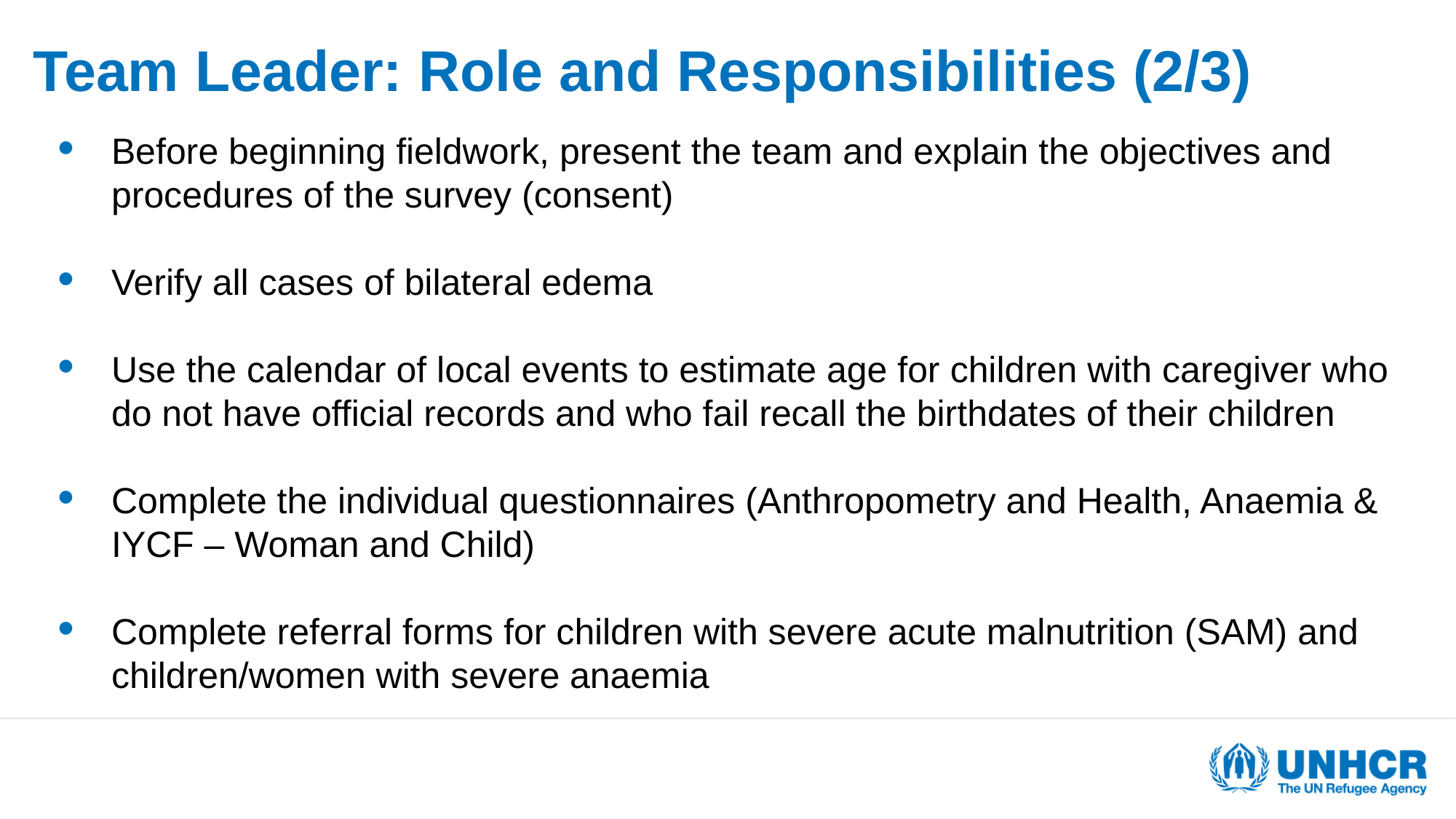

# Team Leader: Role and Responsibilities (2/3)
Before beginning fieldwork, present the team and explain the objectives and procedures of the survey (consent)

Verify all cases of bilateral edema

Use the calendar of local events to estimate age for children with caregiver who do not have official records and who fail recall the birthdates of their children

Complete the individual questionnaires (Anthropometry and Health, Anaemia & IYCF – Woman and Child)

Complete referral forms for children with severe acute malnutrition (SAM) and children/women with severe anaemia